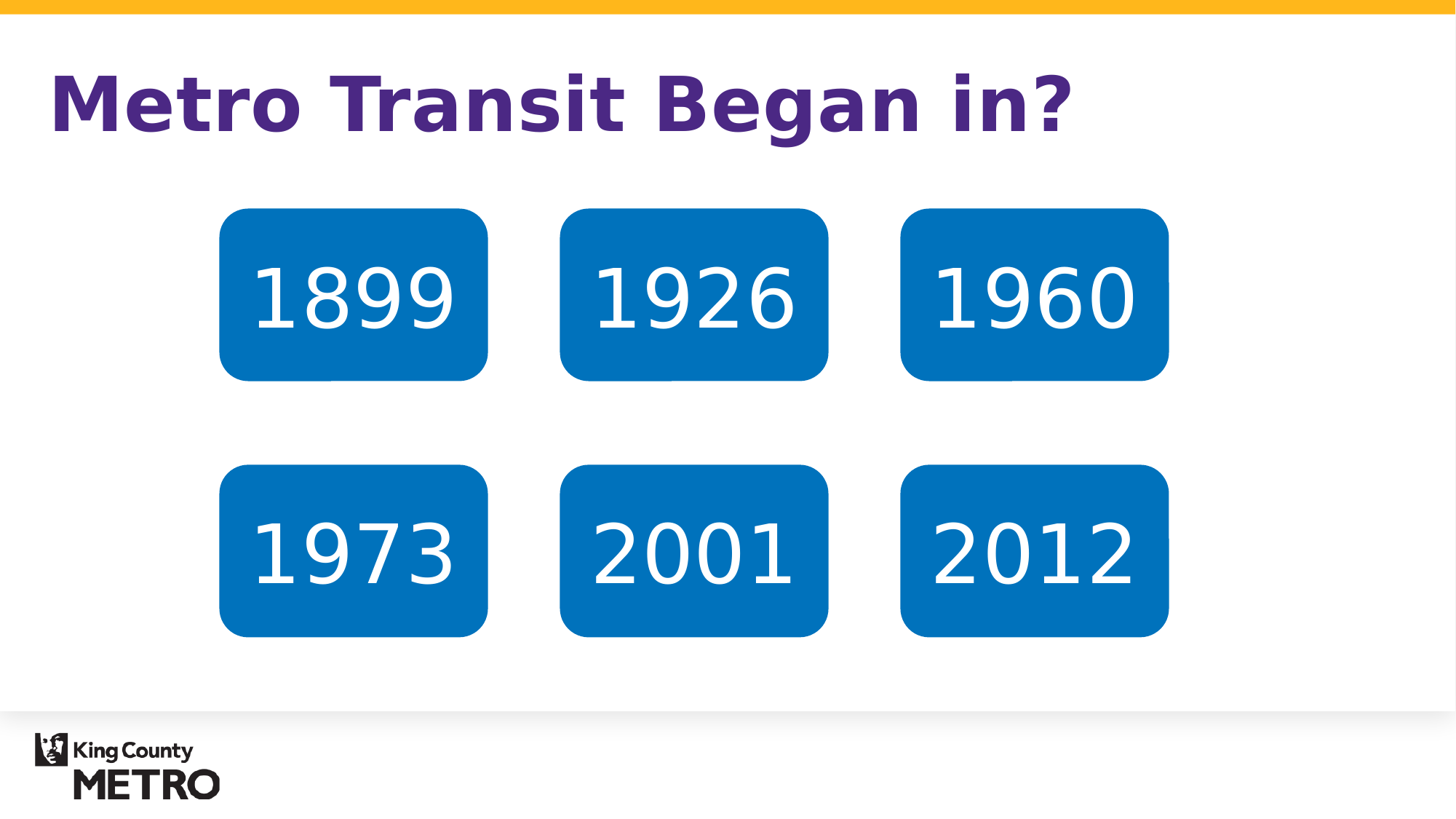

Metro Transit Began in?
1899
1926
1960
1973
2001
2012